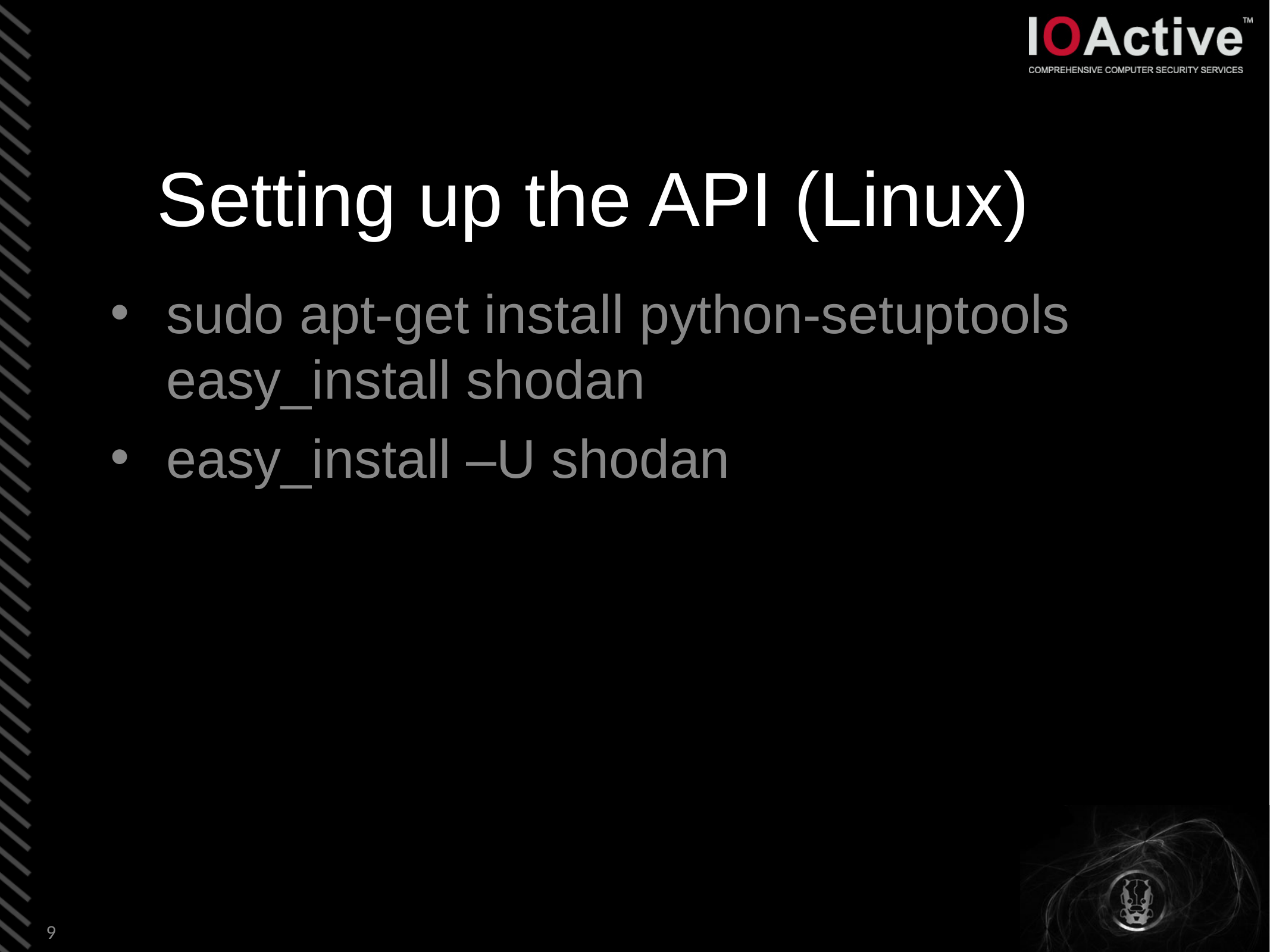

# Setting up the API (Linux)
sudo apt-get install python-setuptools easy_install shodan
easy_install –U shodan
9